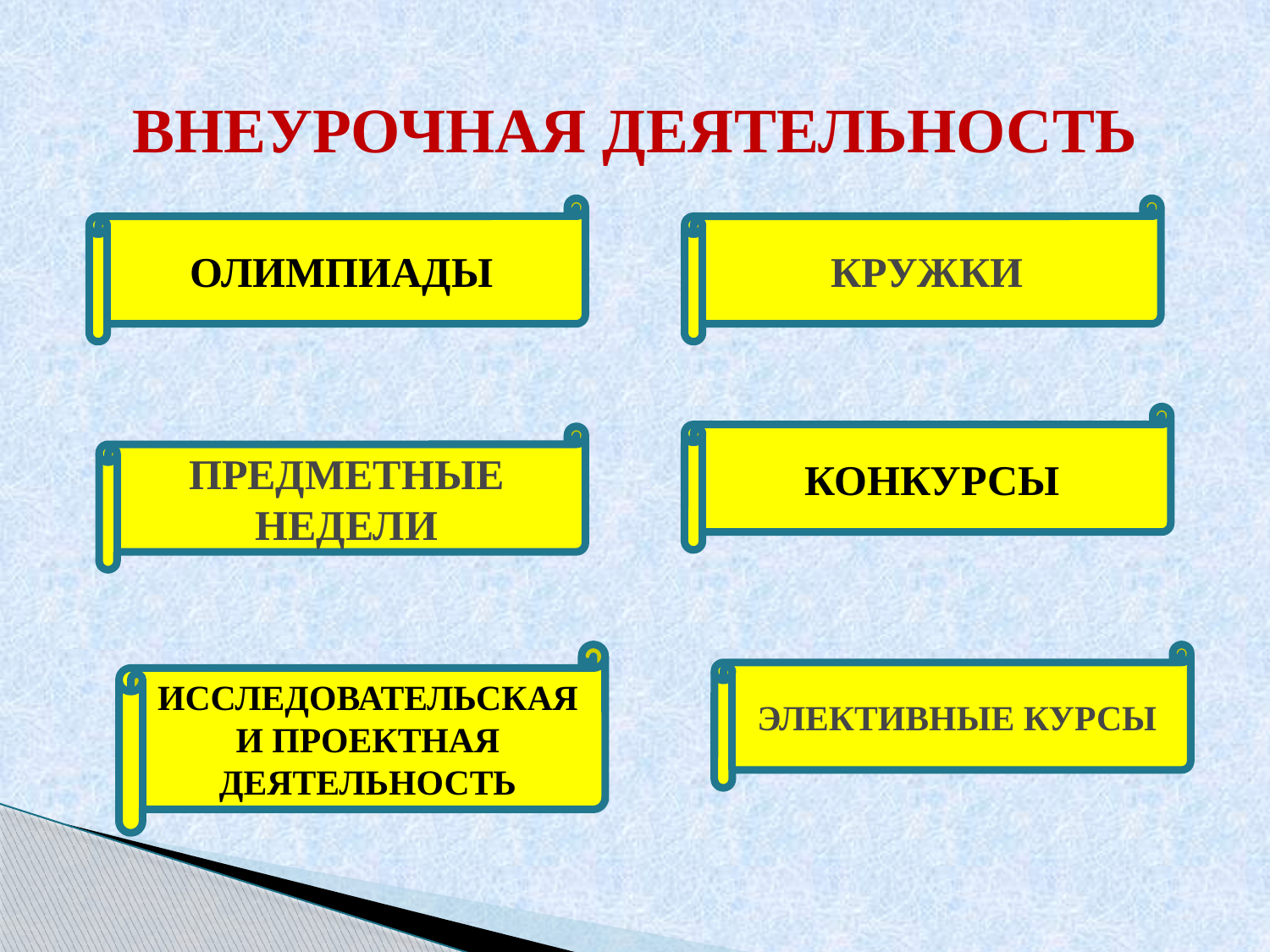

# ВНЕУРОЧНАЯ ДЕЯТЕЛЬНОСТЬ
ОЛИМПИАДЫ
КРУЖКИ
КОНКУРСЫ
ПРЕДМЕТНЫЕ НЕДЕЛИ
ИССЛЕДОВАТЕЛЬСКАЯ И ПРОЕКТНАЯ ДЕЯТЕЛЬНОСТЬ
ЭЛЕКТИВНЫЕ КУРСЫ